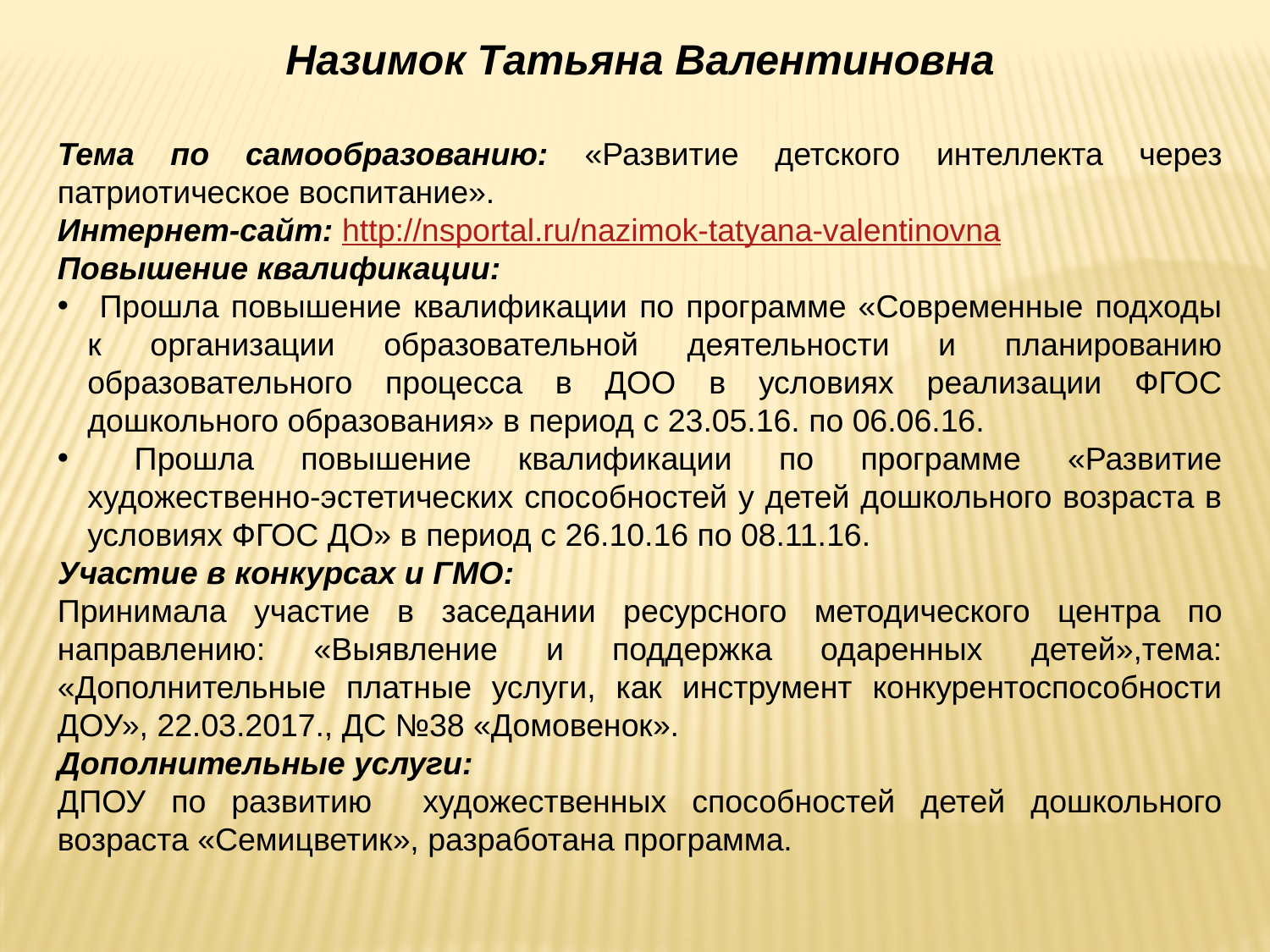

Назимок Татьяна Валентиновна

Тема по самообразованию: «Развитие детского интеллекта через патриотическое воспитание».
Интернет-сайт: http://nsportal.ru/nazimok-tatyana-valentinovna
Повышение квалификации:
 Прошла повышение квалификации по программе «Современные подходы к организации образовательной деятельности и планированию образовательного процесса в ДОО в условиях реализации ФГОС дошкольного образования» в период с 23.05.16. по 06.06.16.
 Прошла повышение квалификации по программе «Развитие художественно-эстетических способностей у детей дошкольного возраста в условиях ФГОС ДО» в период с 26.10.16 по 08.11.16.
Участие в конкурсах и ГМО:
Принимала участие в заседании ресурсного методического центра по направлению: «Выявление и поддержка одаренных детей»,тема: «Дополнительные платные услуги, как инструмент конкурентоспособности ДОУ», 22.03.2017., ДС №38 «Домовенок».
Дополнительные услуги:
ДПОУ по развитию  художественных способностей детей дошкольного возраста «Семицветик», разработана программа.